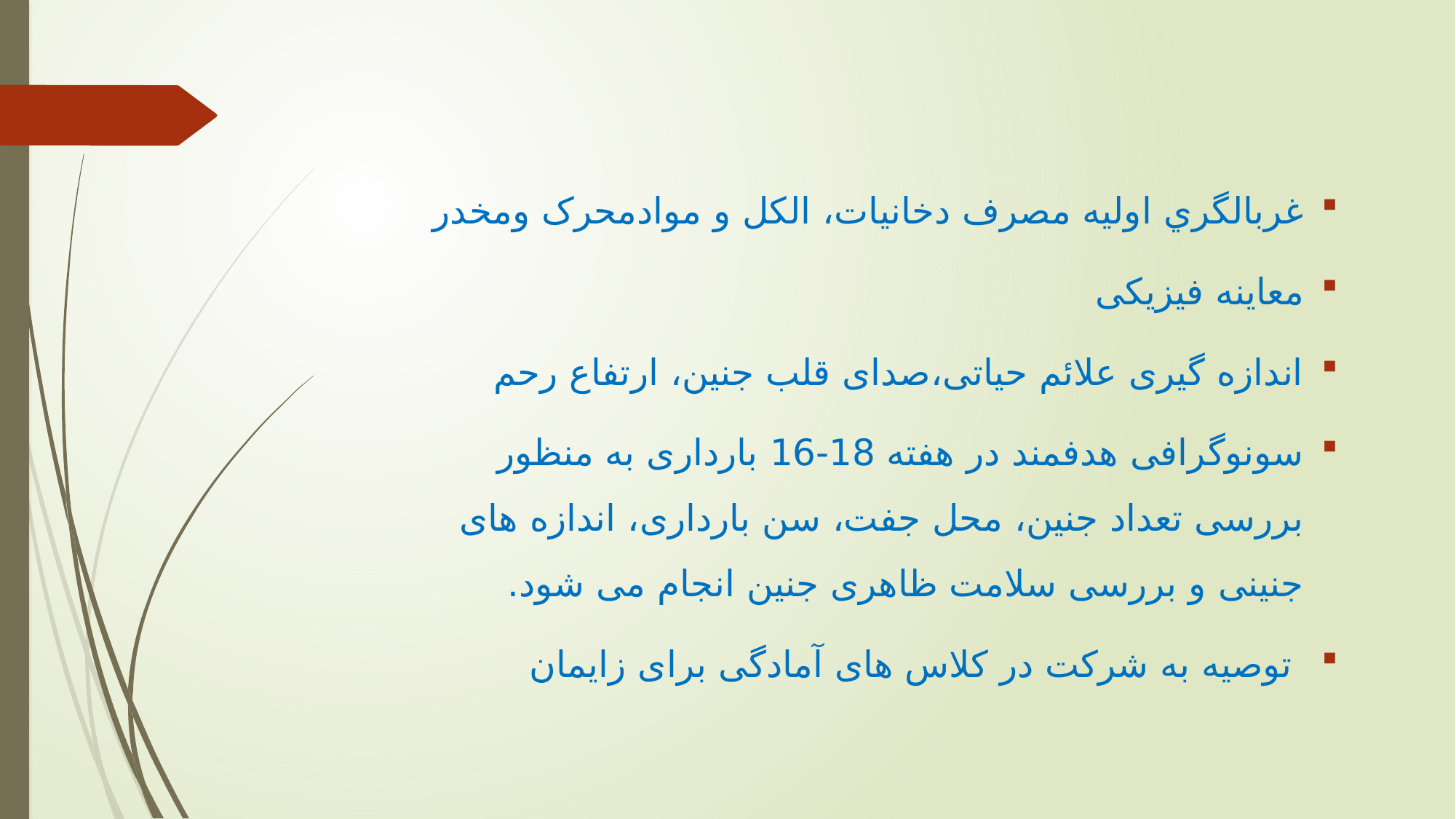

غربالگري اولیه مصرف دخانیات، الکل و موادمحرک ومخدر
معاینه فیزیکی
اندازه گیری علائم حیاتی،صدای قلب جنین، ارتفاع رحم
سونوگرافی هدفمند در هفته 18-16 بارداری به منظور بررسی تعداد جنین، محل جفت، سن بارداری، اندازه های جنینی و بررسی سلامت ظاهری جنین انجام می شود.
 توصیه به شرکت در کلاس های آمادگی برای زایمان